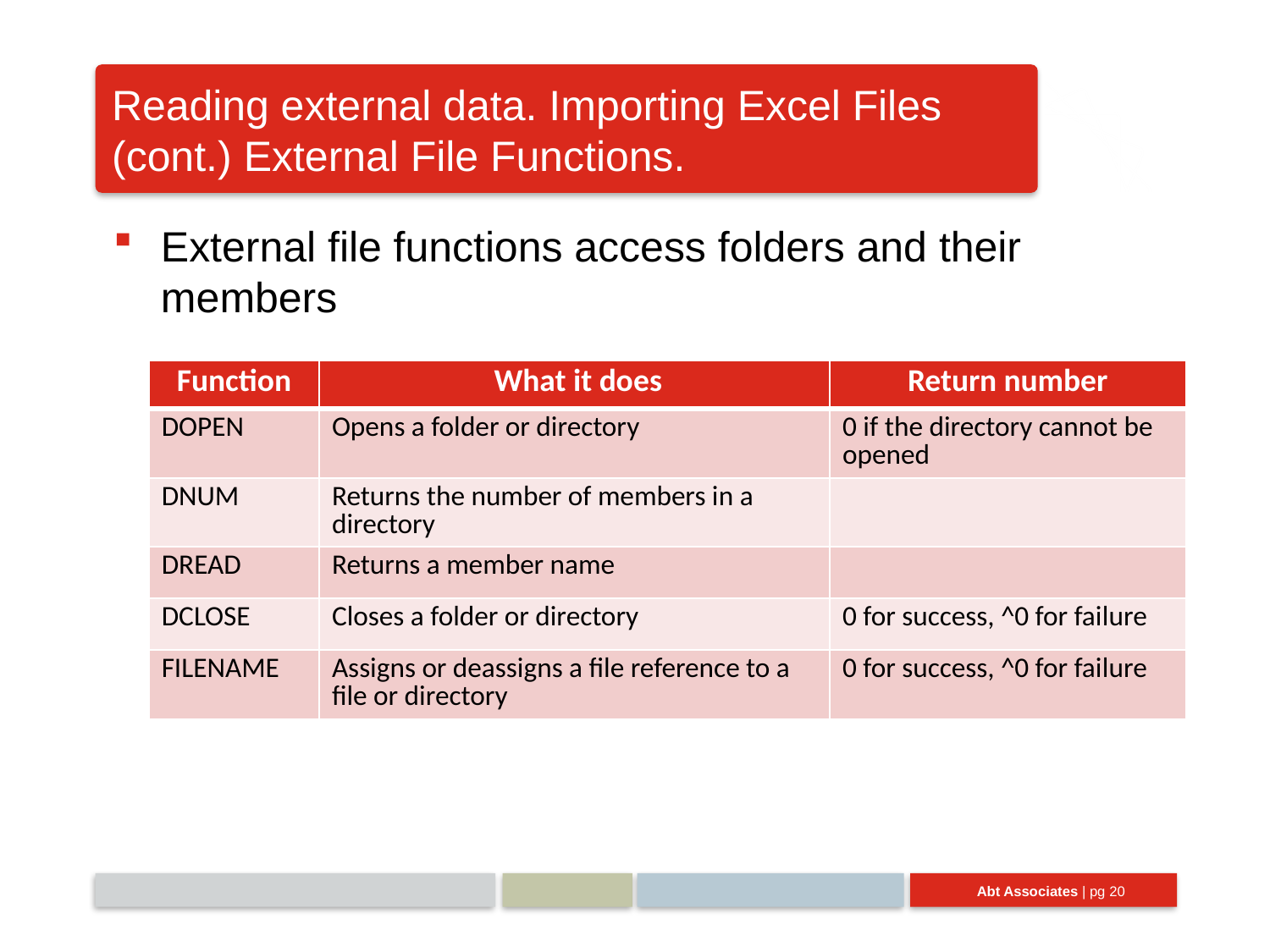

# Reading external data. Importing Excel Files (cont.) External File Functions.
External file functions access folders and their members
| Function | What it does | Return number |
| --- | --- | --- |
| DOPEN | Opens a folder or directory | 0 if the directory cannot be opened |
| DNUM | Returns the number of members in a directory |  |
| DREAD | Returns a member name |  |
| DCLOSE | Closes a folder or directory | 0 for success, ^0 for failure |
| FILENAME | Assigns or deassigns a file reference to a file or directory | 0 for success, ^0 for failure |